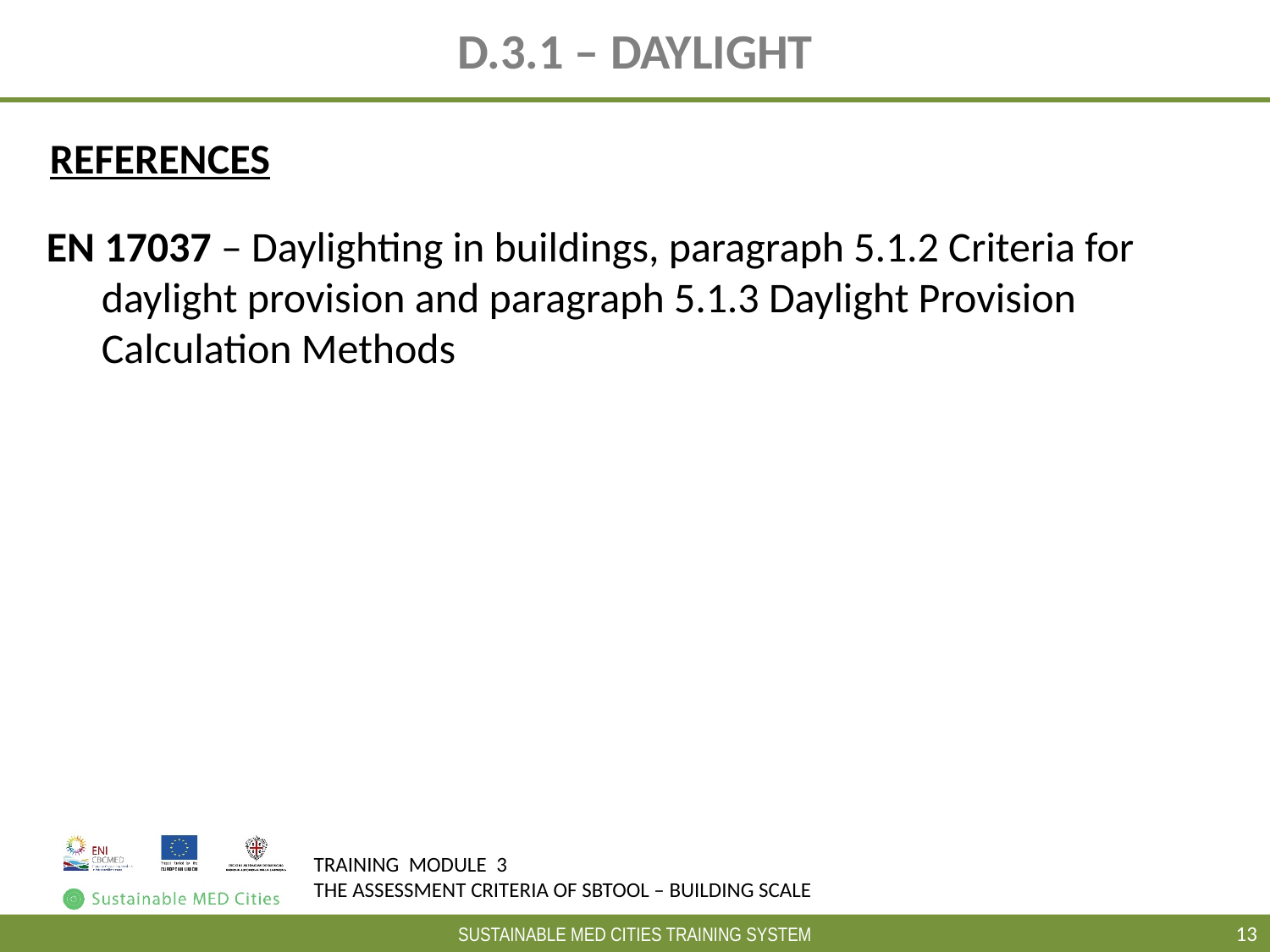

# D.3.1 – DAYLIGHT
REFERENCES

EN 17037 – Daylighting in buildings, paragraph 5.1.2 Criteria for daylight provision and paragraph 5.1.3 Daylight Provision Calculation Methods
13